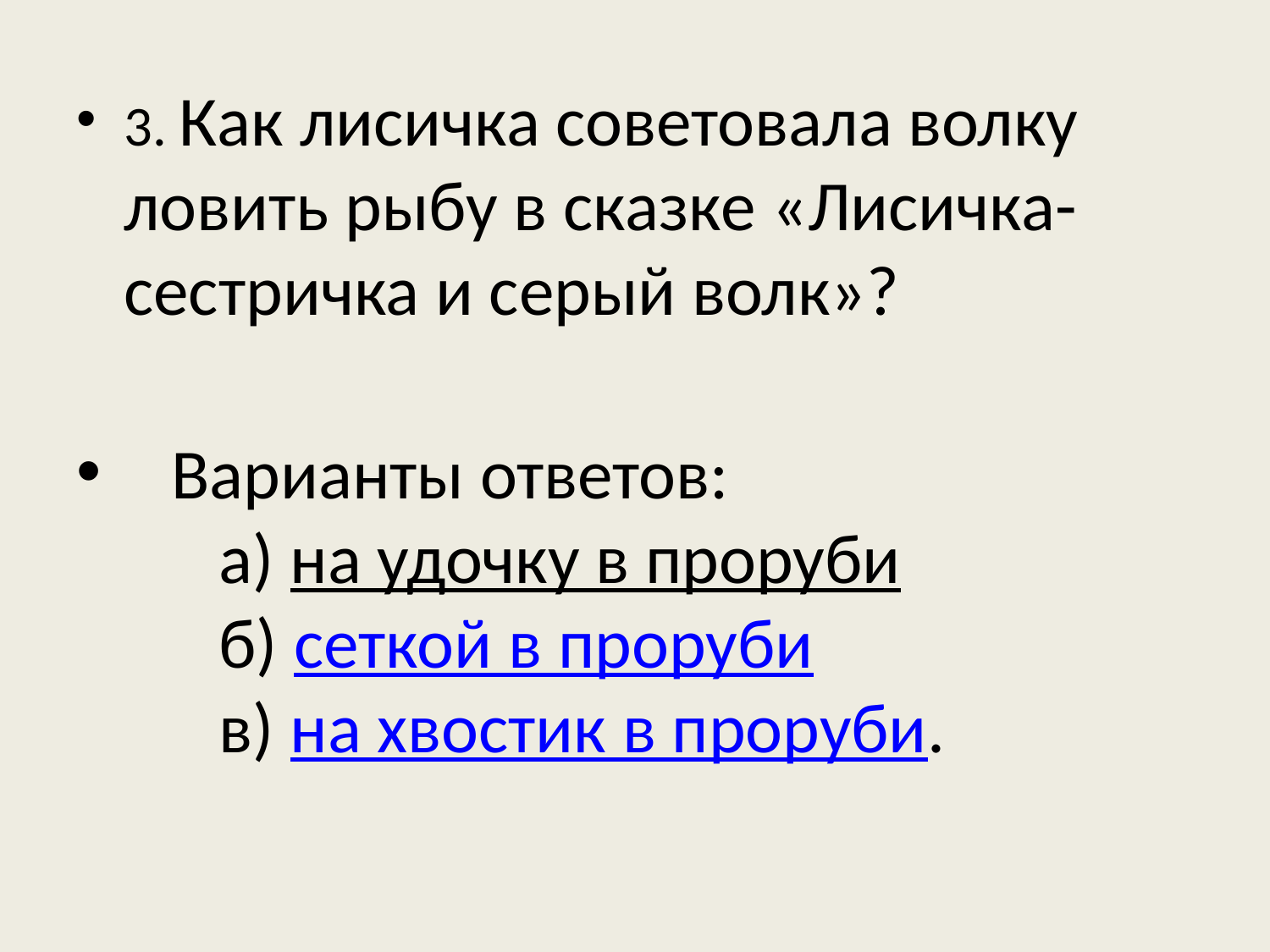

3. Как лисичка советовала волку ловить рыбу в сказке «Лисичка-сестричка и серый волк»?
   Варианты ответов:
      а) на удочку в проруби
      б) сеткой в проруби
      в) на хвостик в проруби.